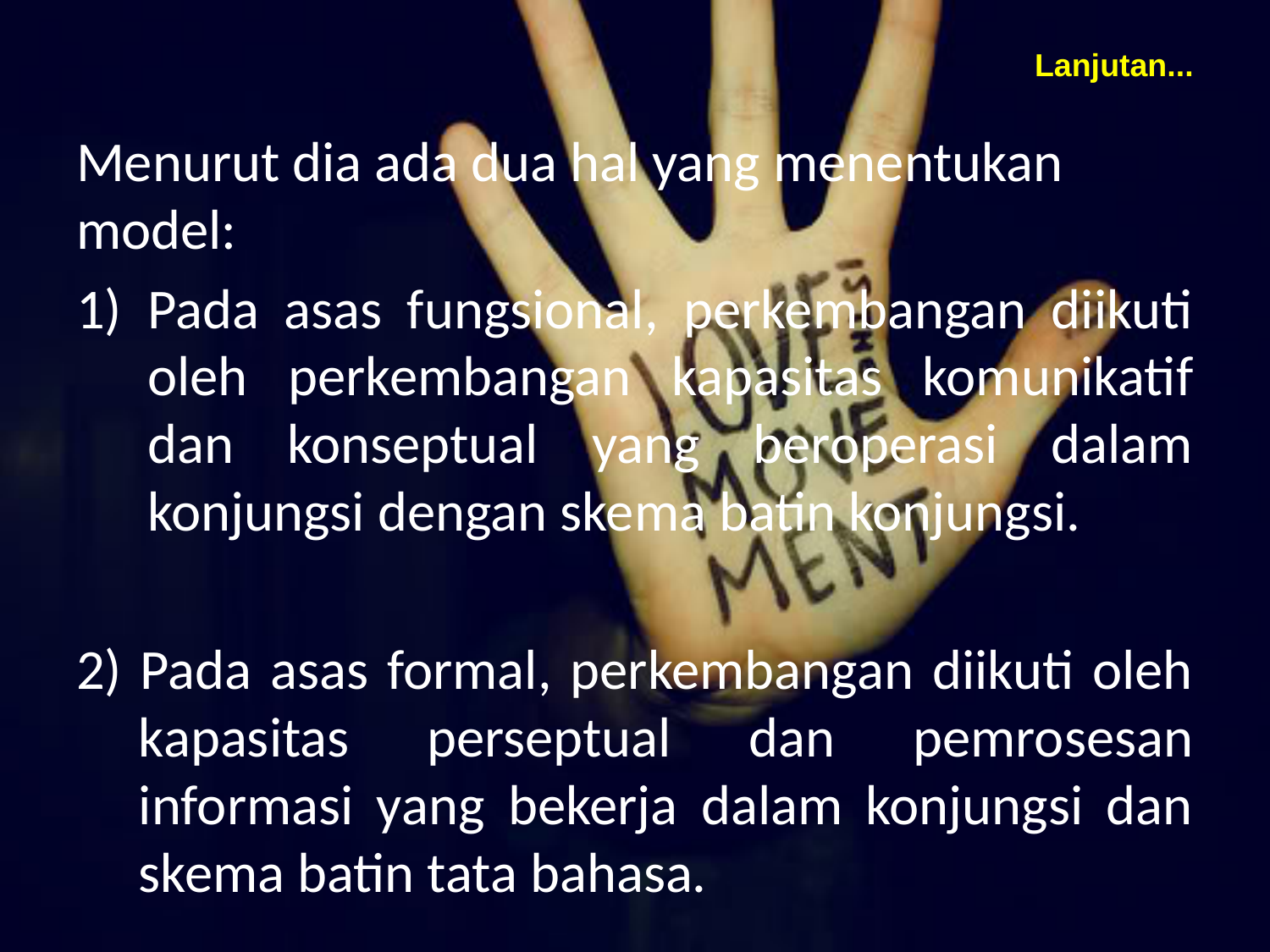

# Lanjutan...
Menurut dia ada dua hal yang menentukan model:
Pada asas fungsional, perkembangan diikuti oleh perkembangan kapasitas komunikatif dan konseptual yang beroperasi dalam konjungsi dengan skema batin konjungsi.

2) Pada asas formal, perkembangan diikuti oleh kapasitas perseptual dan pemrosesan informasi yang bekerja dalam konjungsi dan skema batin tata bahasa.